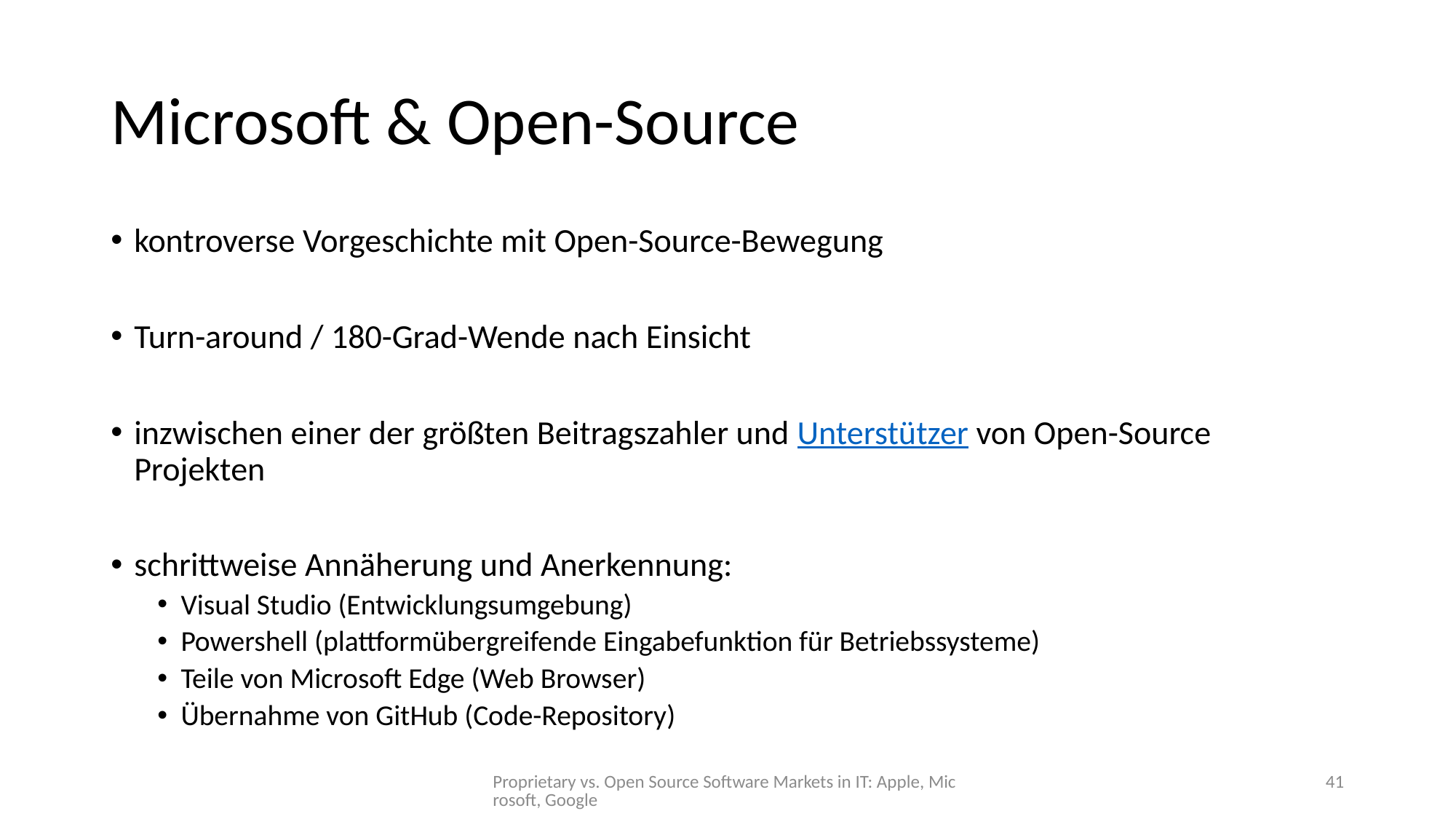

# Microsoft & Open-Source
kontroverse Vorgeschichte mit Open-Source-Bewegung

Turn-around / 180-Grad-Wende nach Einsicht

inzwischen einer der größten Beitragszahler und Unterstützer von Open-Source Projekten

schrittweise Annäherung und Anerkennung:
Visual Studio (Entwicklungsumgebung)
Powershell (plattformübergreifende Eingabefunktion für Betriebssysteme)
Teile von Microsoft Edge (Web Browser)
Übernahme von GitHub (Code-Repository)
Proprietary vs. Open Source Software Markets in IT: Apple, Microsoft, Google
41